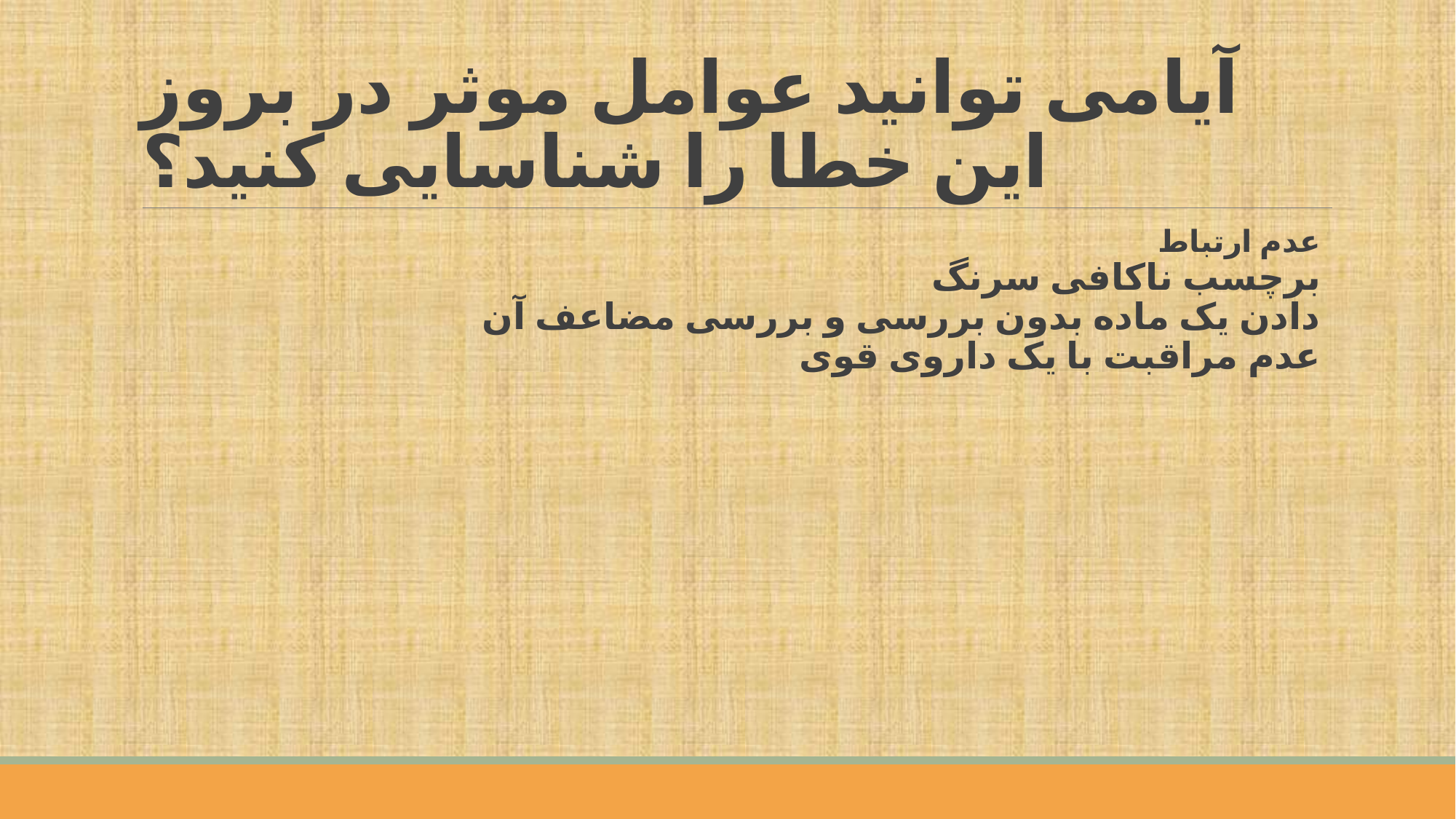

# آیامی توانید عوامل موثر در بروز این خطا را شناسایی کنید؟
عدم ارتباط
برچسب ناکافی سرنگ
دادن یک ماده بدون بررسی و بررسی مضاعف آن
عدم مراقبت با یک داروی قوی